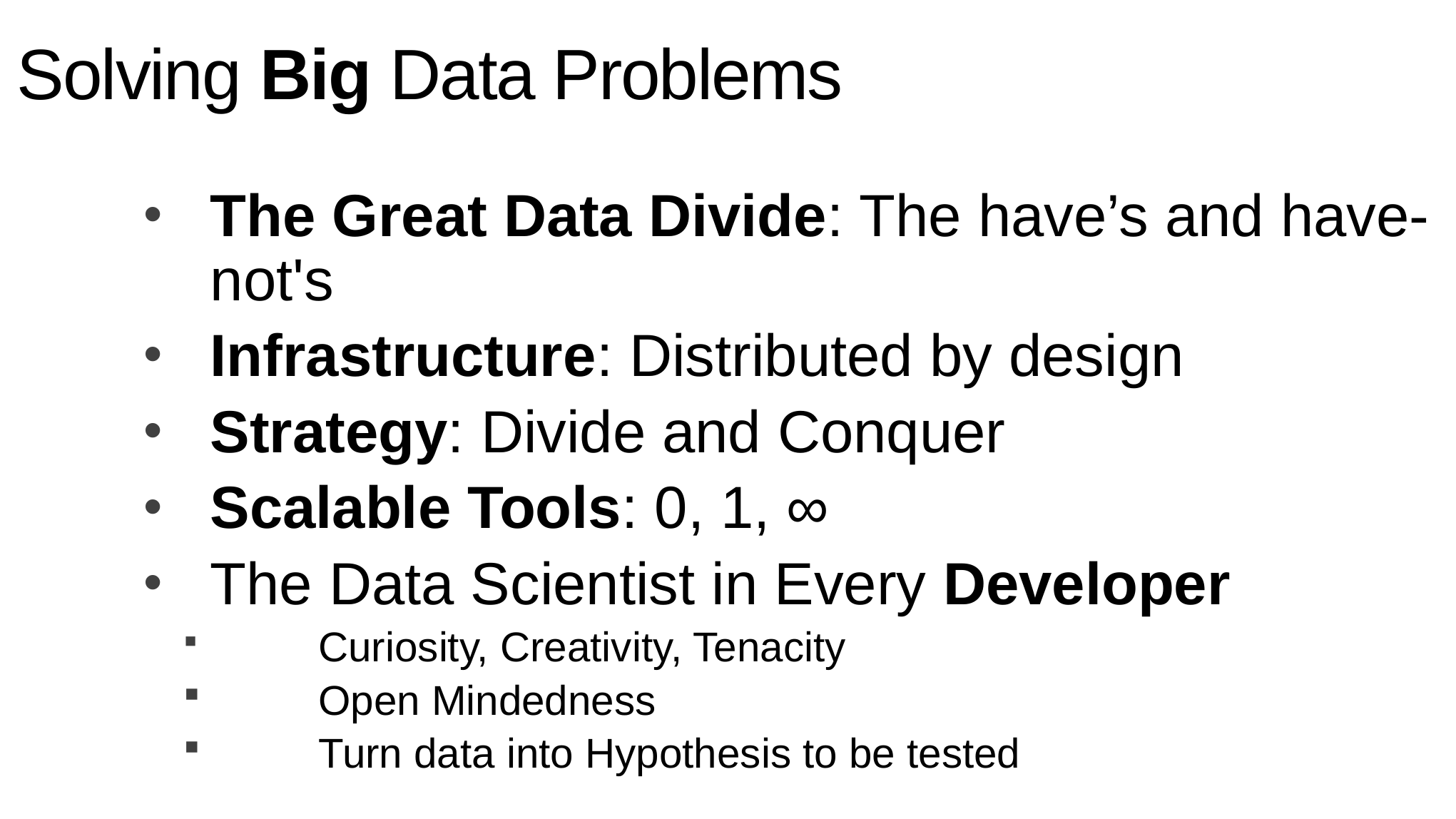

Solving Big Data Problems

The Great Data Divide: The have’s and have-not's
Infrastructure: Distributed by design
Strategy: Divide and Conquer
Scalable Tools: 0, 1, ∞
The Data Scientist in Every Developer
	Curiosity, Creativity, Tenacity
	Open Mindedness
	Turn data into Hypothesis to be tested